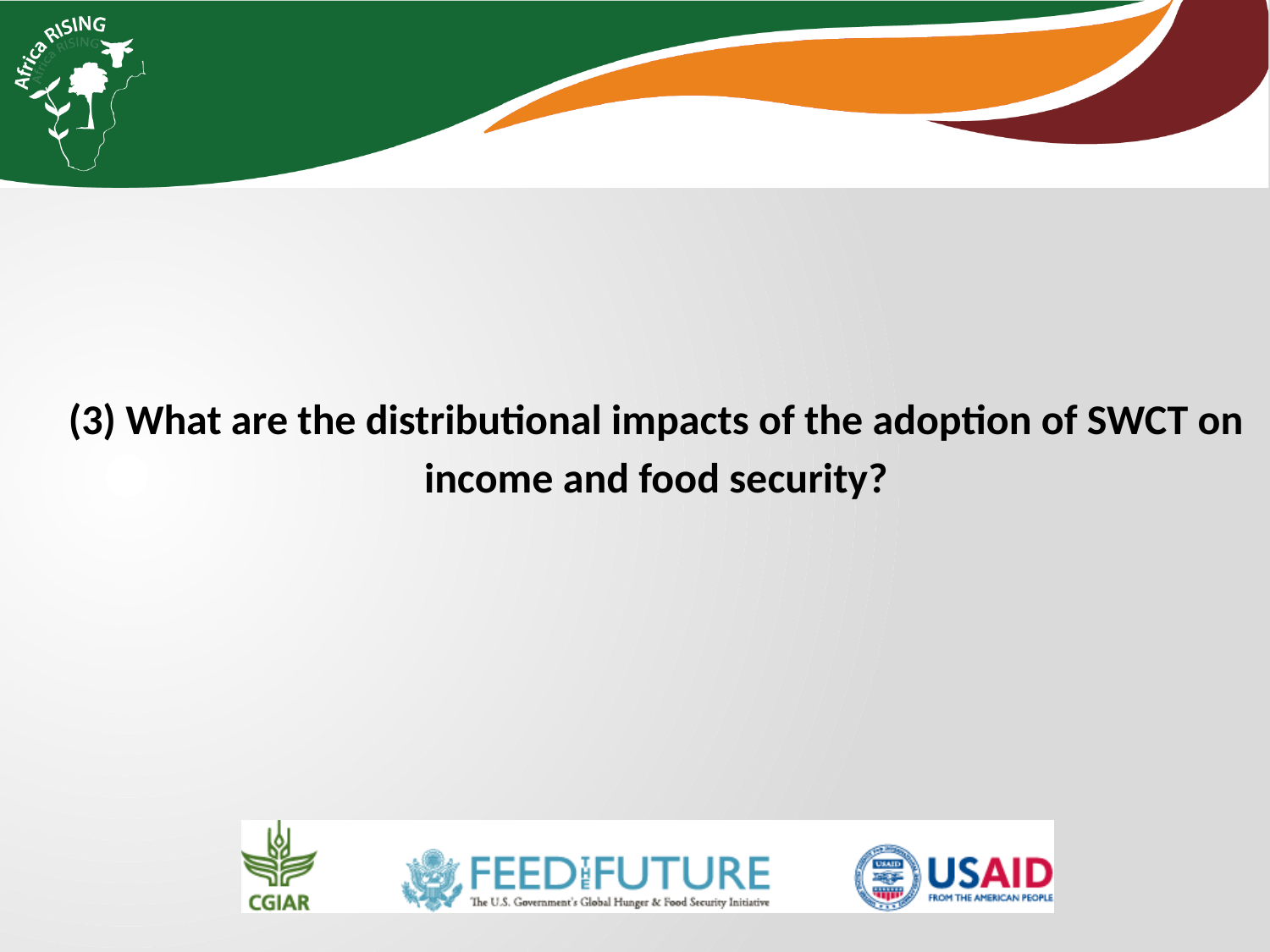

(3) What are the distributional impacts of the adoption of SWCT on income and food security?